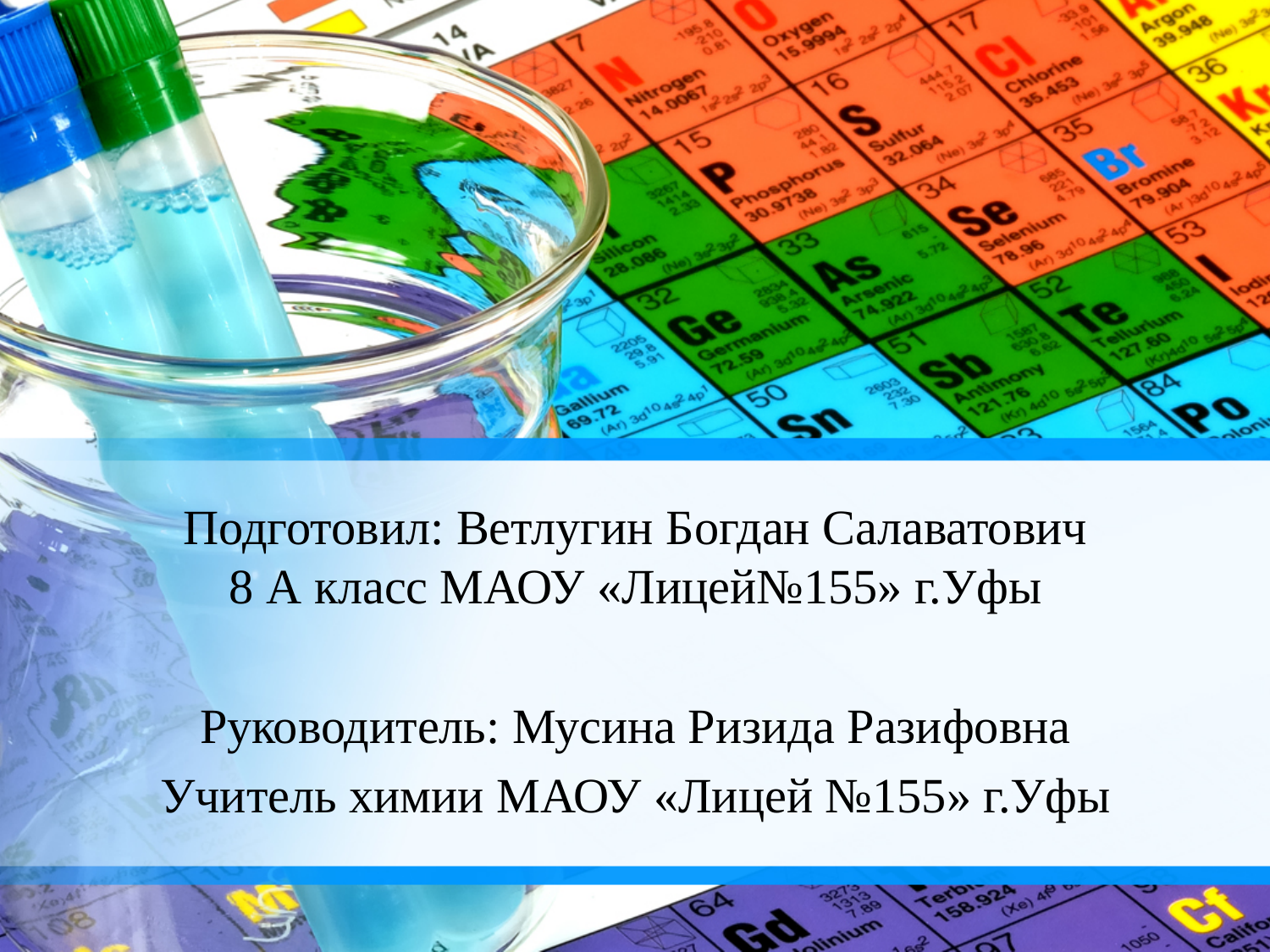

# Подготовил: Ветлугин Богдан Салаватович 8 А класс МАОУ «Лицей№155» г.Уфы
Руководитель: Мусина Ризида Разифовна
Учитель химии МАОУ «Лицей №155» г.Уфы